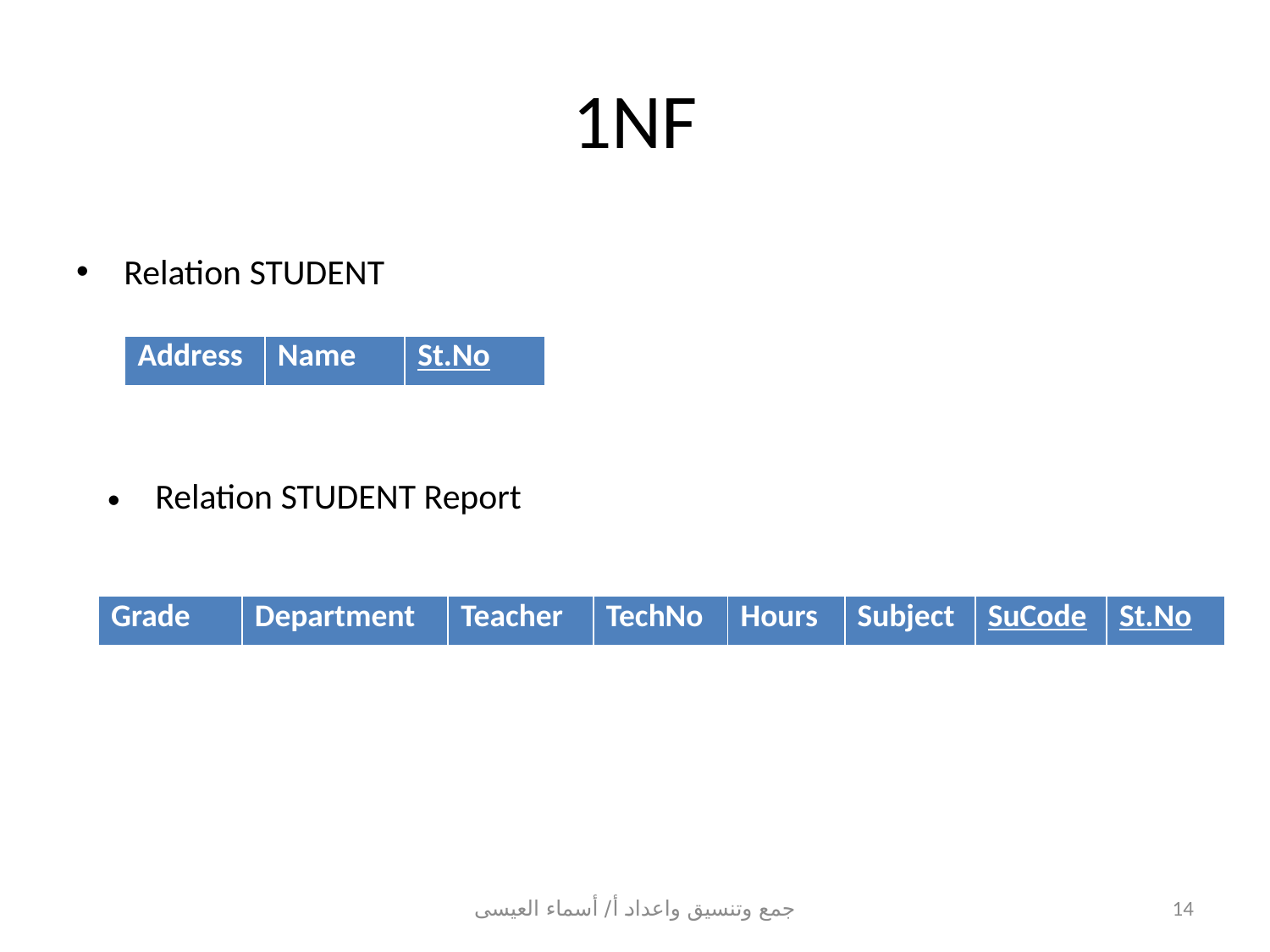

# 1NF
Relation STUDENT
| Address | Name | St.No |
| --- | --- | --- |
Relation STUDENT Report
| Grade | Department | Teacher | TechNo | Hours | Subject | SuCode | St.No |
| --- | --- | --- | --- | --- | --- | --- | --- |
جمع وتنسيق واعداد أ/ أسماء العيسى
14